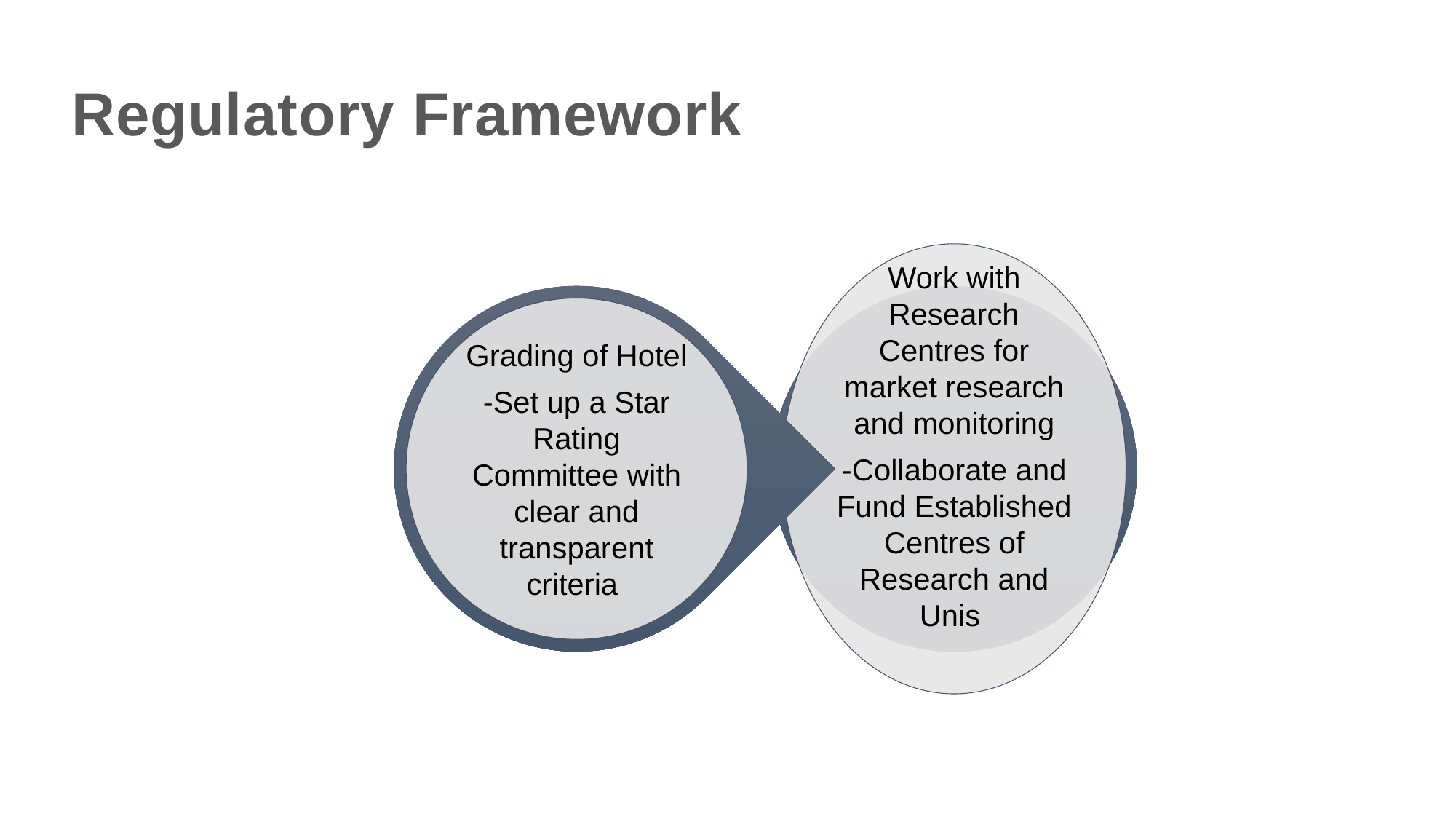

Regulatory Framework
Work with Research Centres for market research and monitoring
-Collaborate and Fund Established Centres of Research and Unis

Grading of Hotel
-Set up a Star Rating Committee with clear and transparent criteria